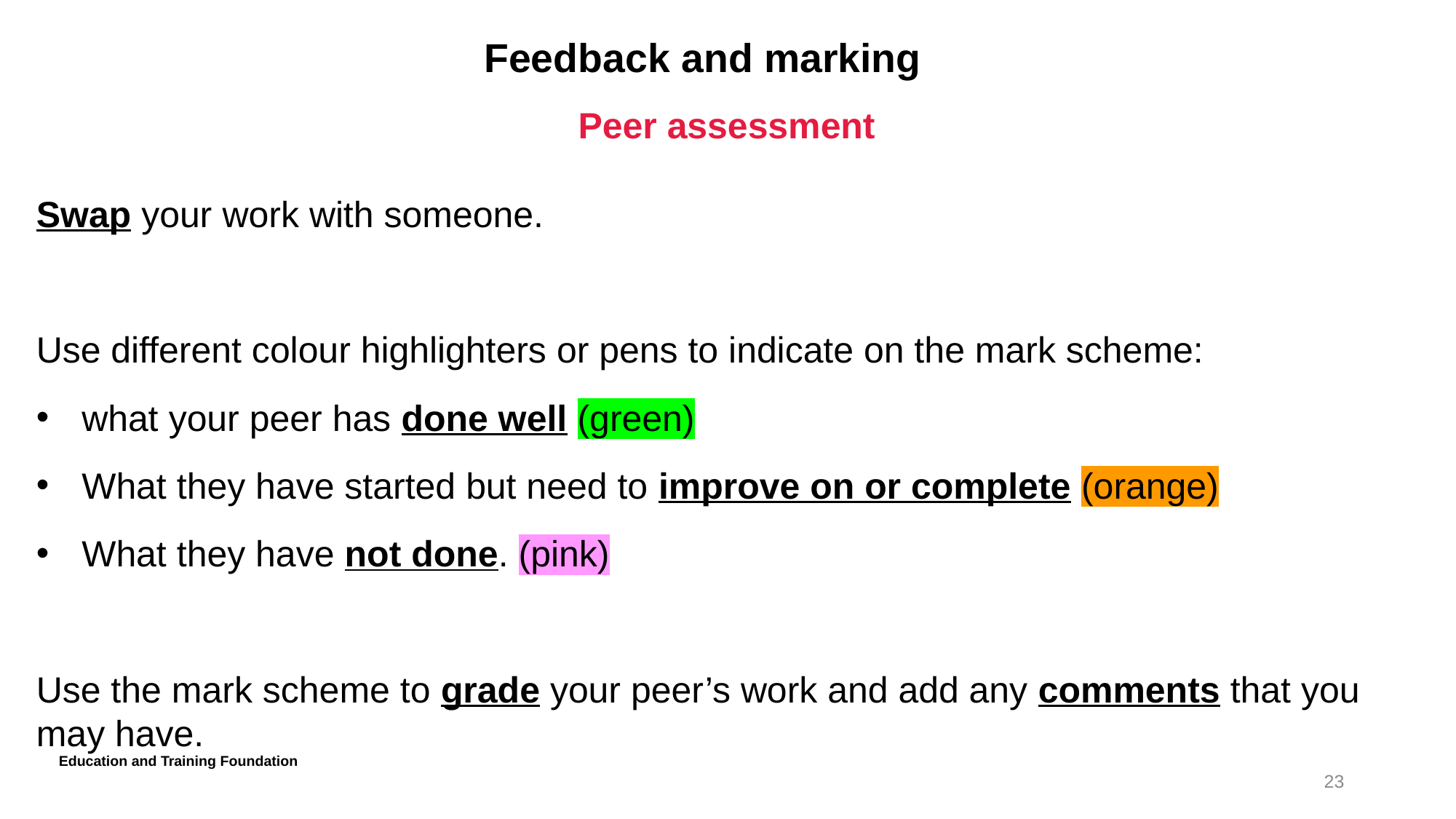

# Feedback and marking
Peer assessment

Swap your work with someone.

Use different colour highlighters or pens to indicate on the mark scheme:
what your peer has done well (green)
What they have started but need to improve on or complete (orange)
What they have not done. (pink)

Use the mark scheme to grade your peer’s work and add any comments that you may have.

Education and Training Foundation
23